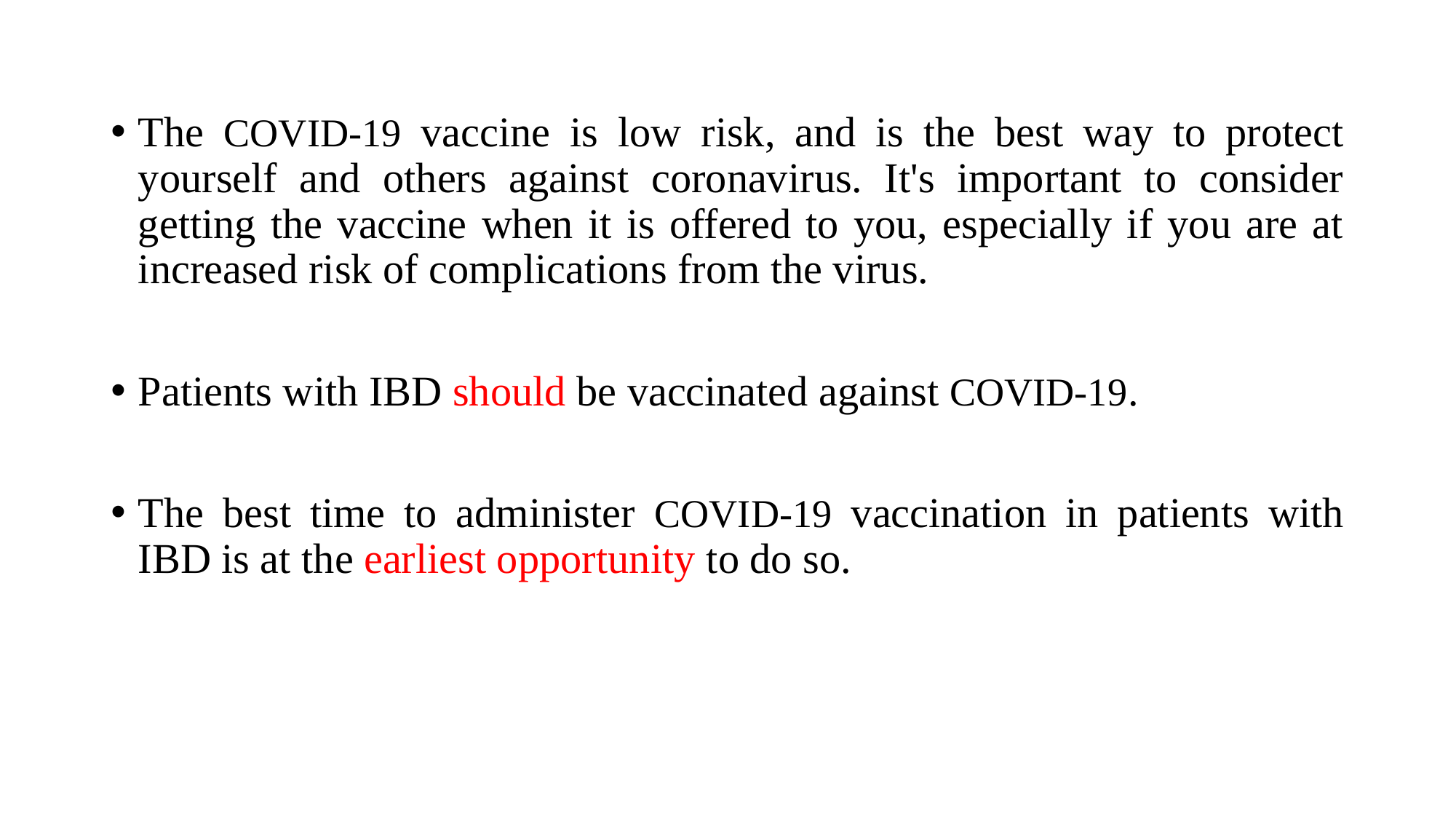

The COVID-19 vaccine is low risk, and is the best way to protect yourself and others against coronavirus. It's important to consider getting the vaccine when it is offered to you, especially if you are at increased risk of complications from the virus.

Patients with IBD should be vaccinated against COVID-19.

The best time to administer COVID-19 vaccination in patients with IBD is at the earliest opportunity to do so.